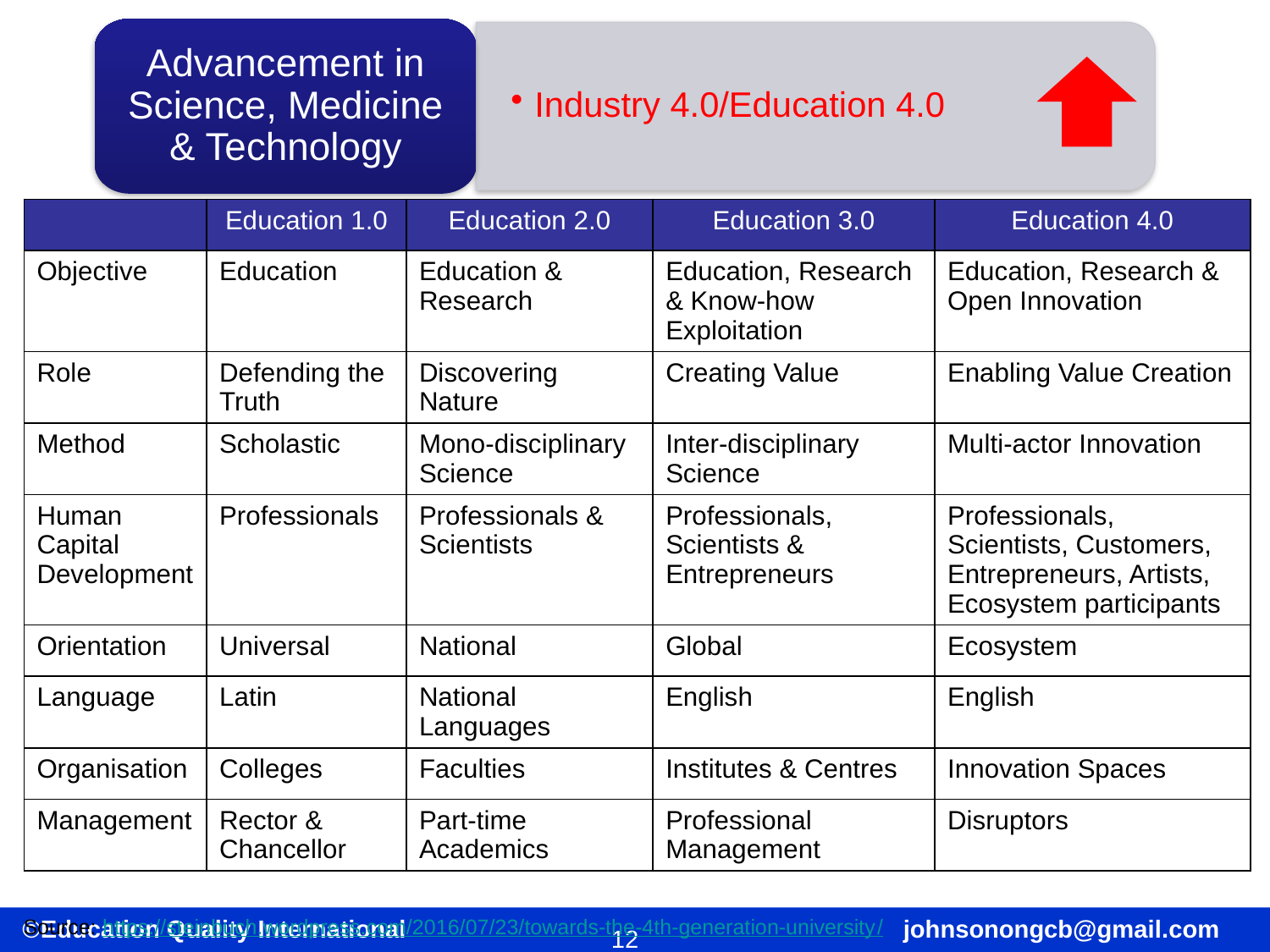

Advancement in Science, Medicine & Technology
Industry 4.0/Education 4.0

|  | Education 1.0 | Education 2.0 | Education 3.0 | Education 4.0 |
| --- | --- | --- | --- | --- |
| Objective | Education | Education & Research | Education, Research & Know-how Exploitation | Education, Research & Open Innovation |
| Role | Defending the Truth | Discovering Nature | Creating Value | Enabling Value Creation |
| Method | Scholastic | Mono-disciplinary Science | Inter-disciplinary Science | Multi-actor Innovation |
| Human Capital Development | Professionals | Professionals & Scientists | Professionals, Scientists & Entrepreneurs | Professionals, Scientists, Customers, Entrepreneurs, Artists, Ecosystem participants |
| Orientation | Universal | National | Global | Ecosystem |
| Language | Latin | National Languages | English | English |
| Organisation | Colleges | Faculties | Institutes & Centres | Innovation Spaces |
| Management | Rector & Chancellor | Part-time Academics | Professional Management | Disruptors |
Source: https://steinbuch.wordpress.com/2016/07/23/towards-the-4th-generation-university/
12